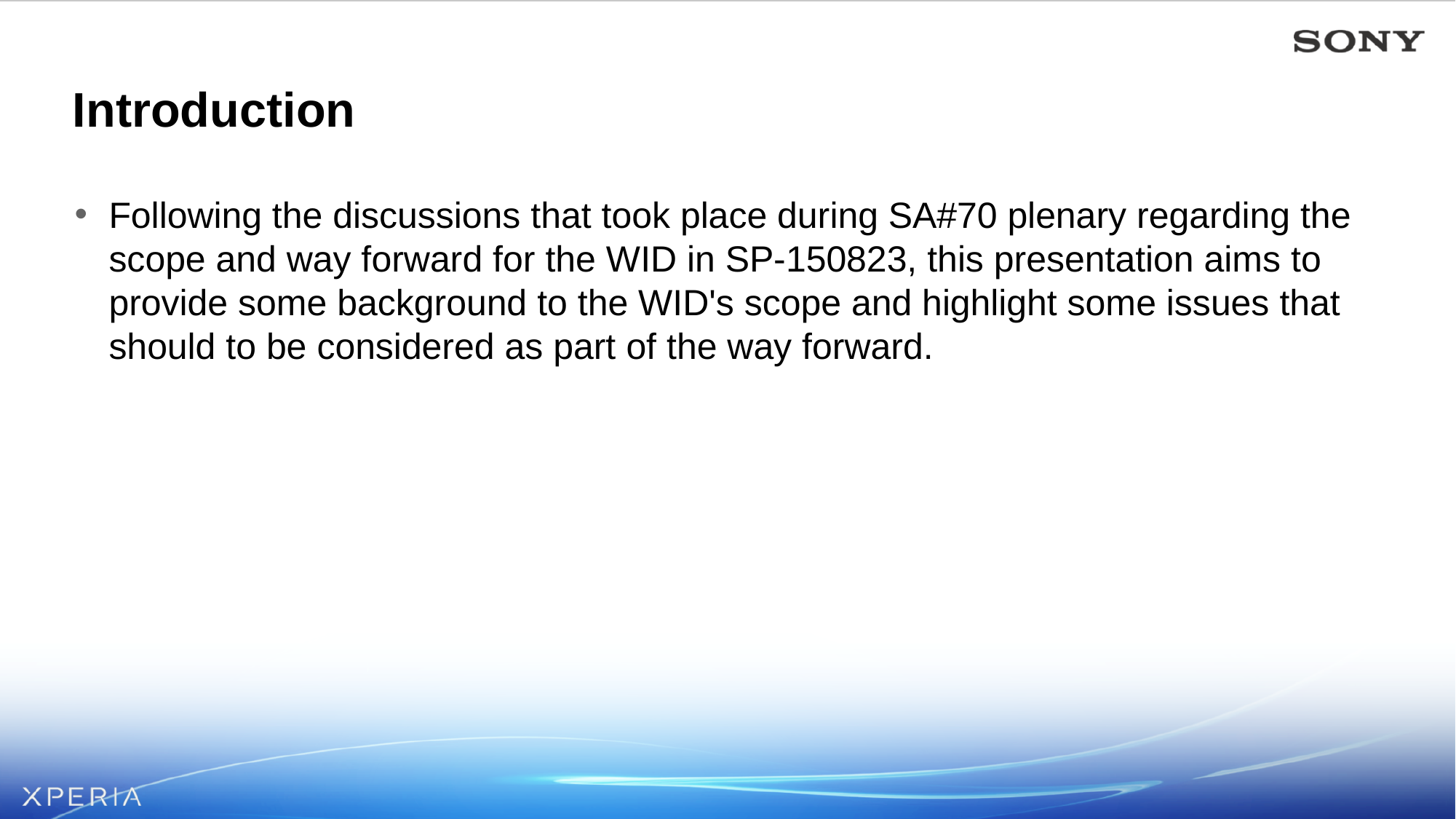

# Introduction
Following the discussions that took place during SA#70 plenary regarding the scope and way forward for the WID in SP-150823, this presentation aims to provide some background to the WID's scope and highlight some issues that should to be considered as part of the way forward.